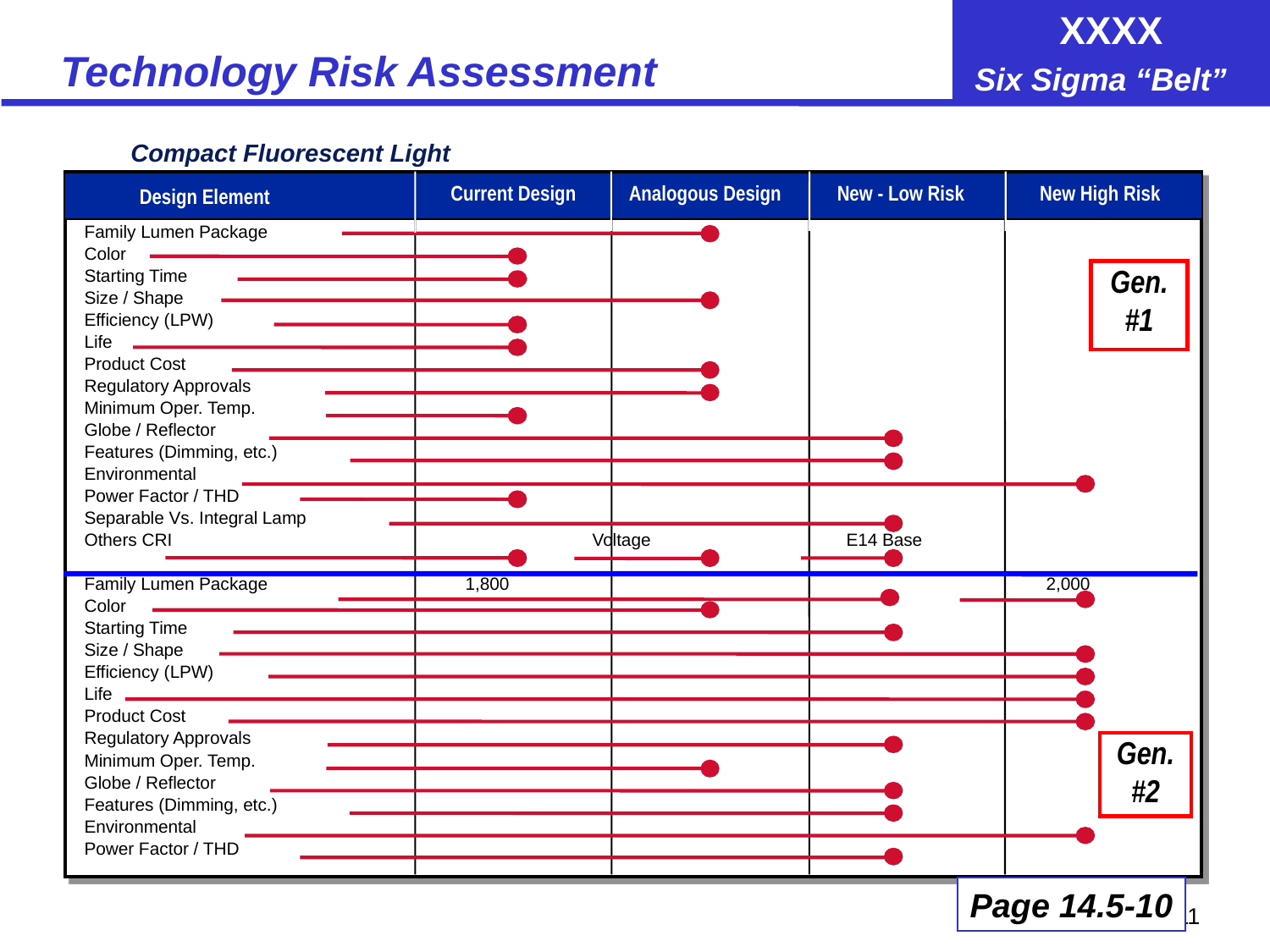

# Technology Risk Assessment
Compact Fluorescent Light

Current Design
Analogous Design
New - Low Risk
New High Risk
Design Element
Family Lumen Package
Color
Starting Time
Size / Shape
Efficiency (LPW)
Life
Product Cost
Regulatory Approvals
Minimum Oper. Temp.
Globe / Reflector
Features (Dimming, etc.)
Environmental
Power Factor / THD
Separable Vs. Integral Lamp
Others CRI				Voltage 		E14 Base

Family Lumen Package		1,800				               2,000
Color
Starting Time
Size / Shape
Efficiency (LPW)
Life
Product Cost
Regulatory Approvals
Minimum Oper. Temp.
Globe / Reflector
Features (Dimming, etc.)
Environmental
Power Factor / THD

Gen. #1

Gen. #2

Page 14.5-10